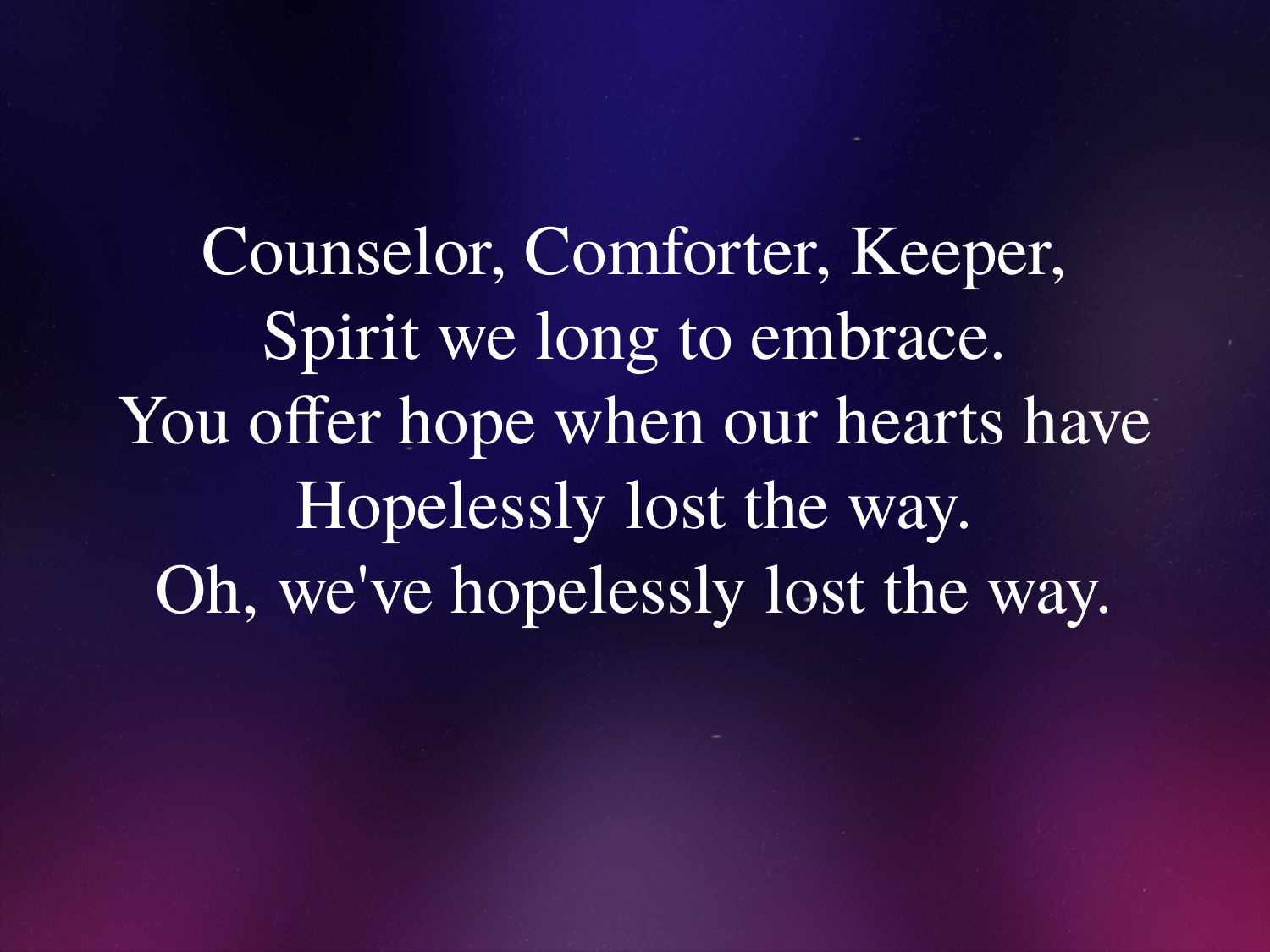

# Counselor, Comforter, Keeper, Spirit we long to embrace. You offer hope when our hearts have Hopelessly lost the way. Oh, we've hopelessly lost the way.